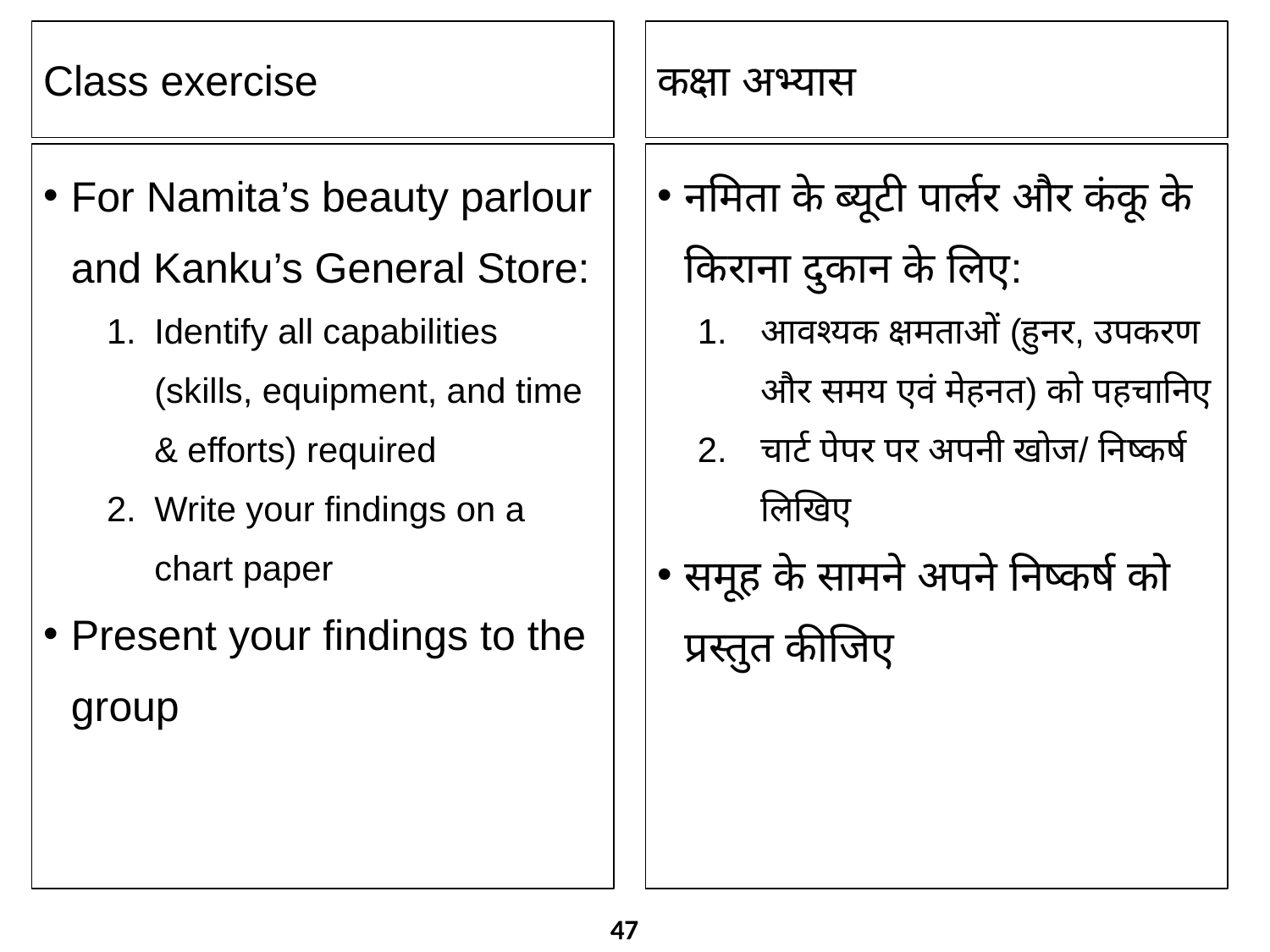

Class exercise
कक्षा अभ्यास
For Namita’s beauty parlour and Kanku’s General Store:
Identify all capabilities (skills, equipment, and time & efforts) required
Write your findings on a chart paper
Present your findings to the group
नमिता के ब्यूटी पार्लर और कंकू के किराना दुकान के लिए:
आवश्यक क्षमताओं (हुनर, उपकरण और समय एवं मेहनत) को पहचानिए
चार्ट पेपर पर अपनी खोज/ निष्कर्ष लिखिए
समूह के सामने अपने निष्कर्ष को प्रस्तुत कीजिए
47